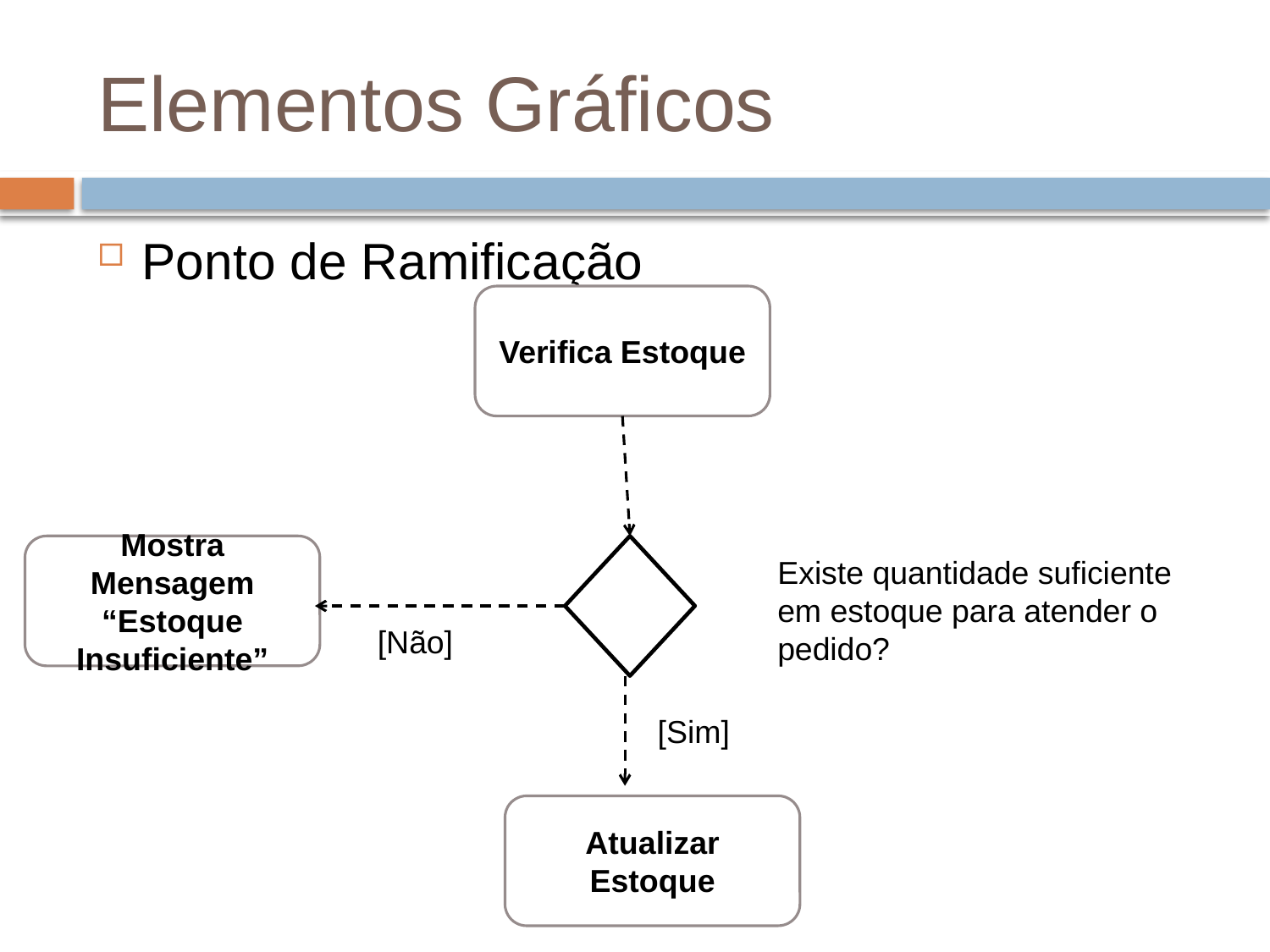

# Elementos Gráficos
Ponto de Ramificação
Verifica Estoque
Mostra Mensagem “Estoque Insuficiente”

Existe quantidade suficiente em estoque para atender o pedido?
[Não]
[Sim]
Atualizar Estoque